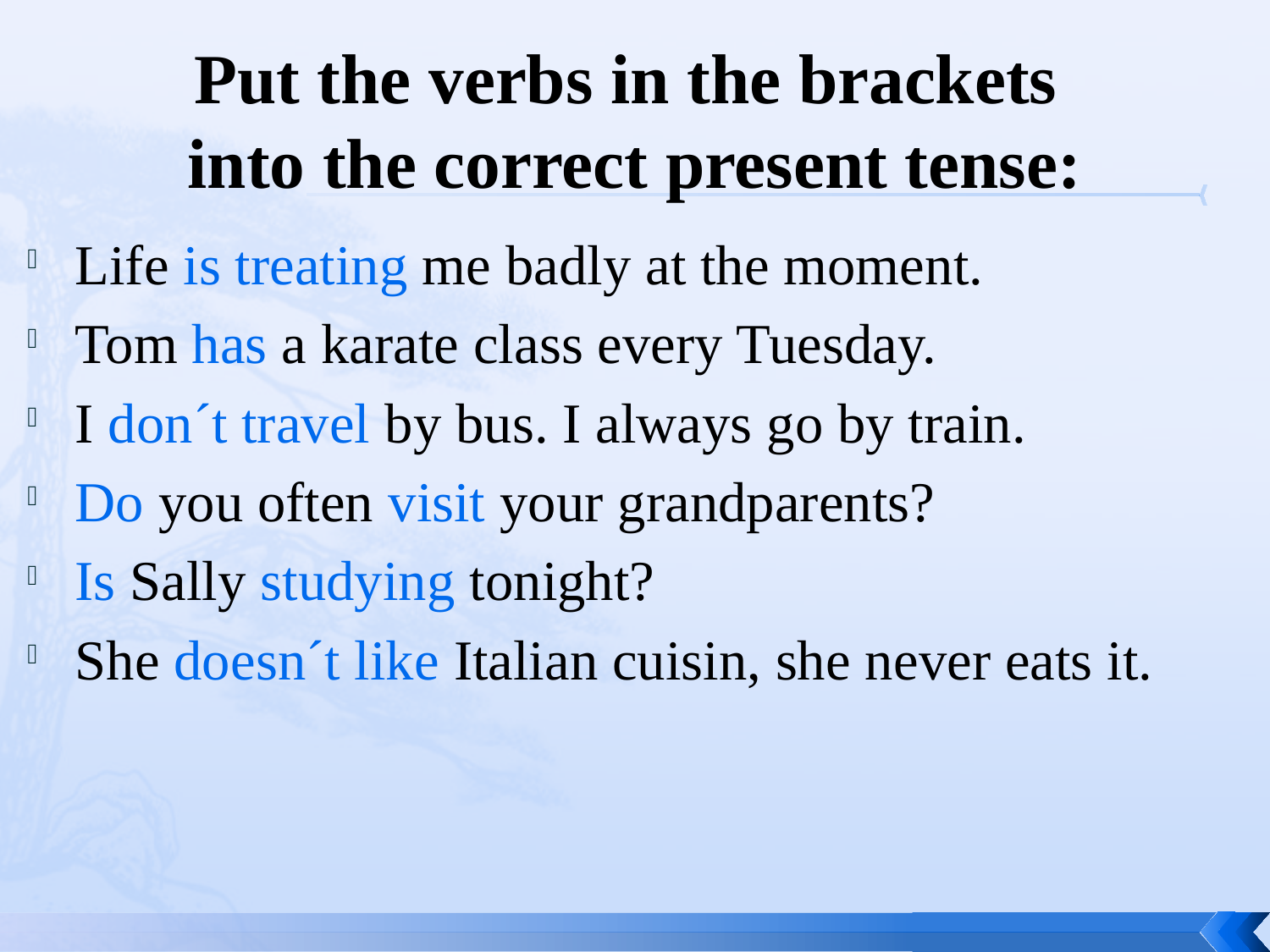

# Put the verbs in the brackets into the correct present tense:
Life is treating me badly at the moment.
Tom has a karate class every Tuesday.
I don´t travel by bus. I always go by train.
Do you often visit your grandparents?
Is Sally studying tonight?
She doesn´t like Italian cuisin, she never eats it.